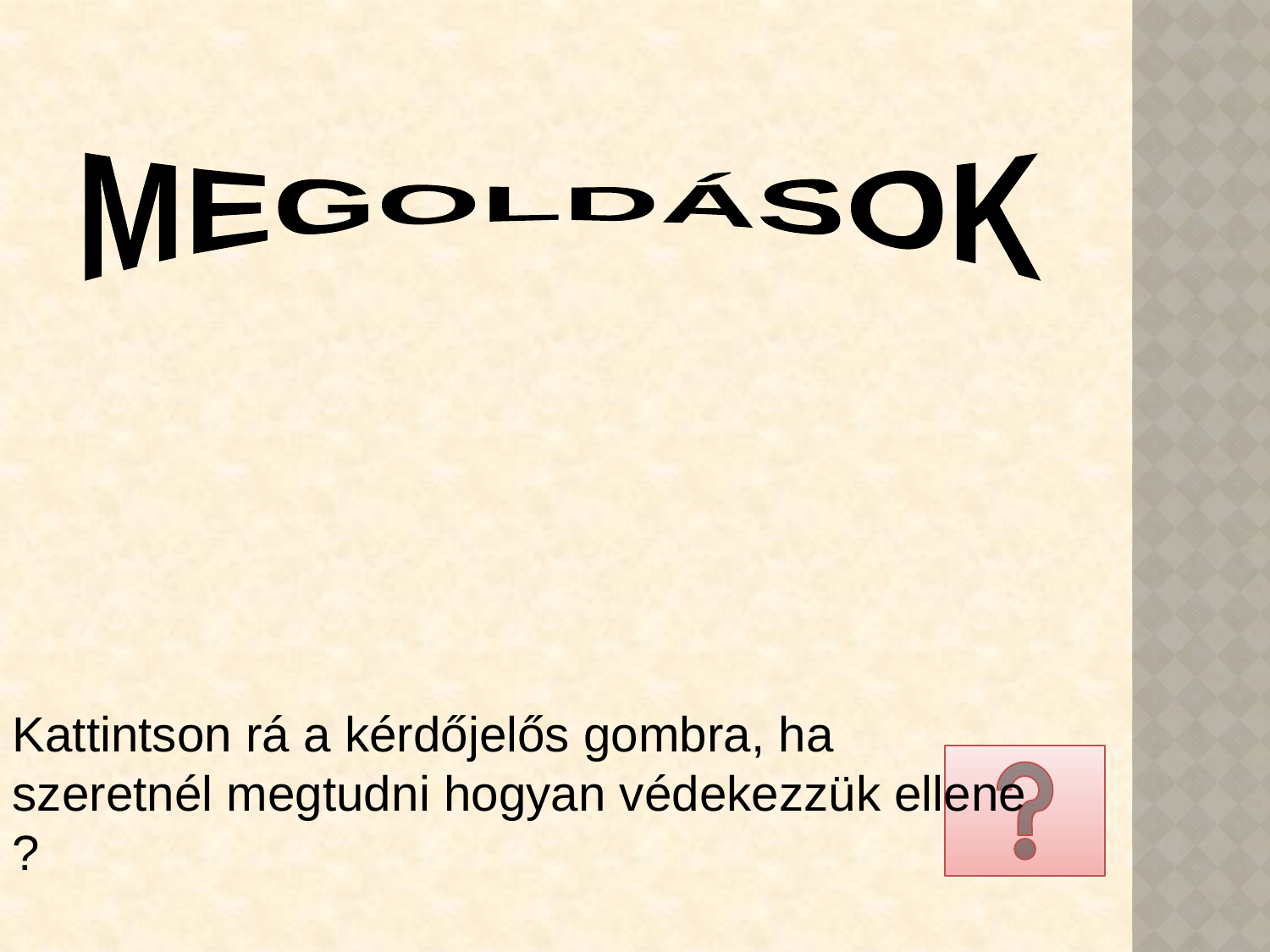

MEGOLDÁSOK
Kattintson rá a kérdőjelős gombra, ha szeretnél megtudni hogyan védekezzük ellene ?